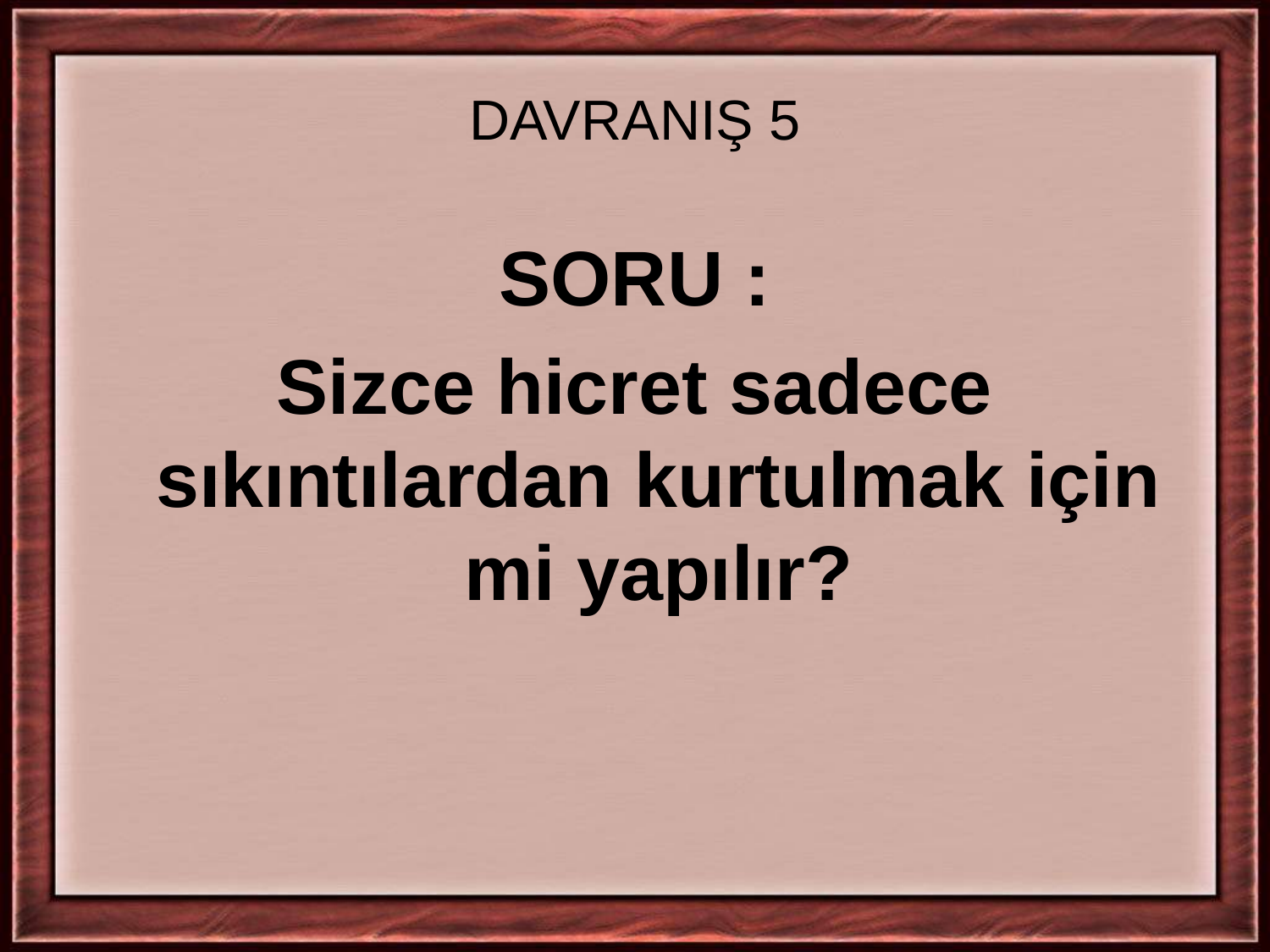

# DAVRANIŞ 5
SORU :
Sizce hicret sadece sıkıntılardan kurtulmak için mi yapılır?